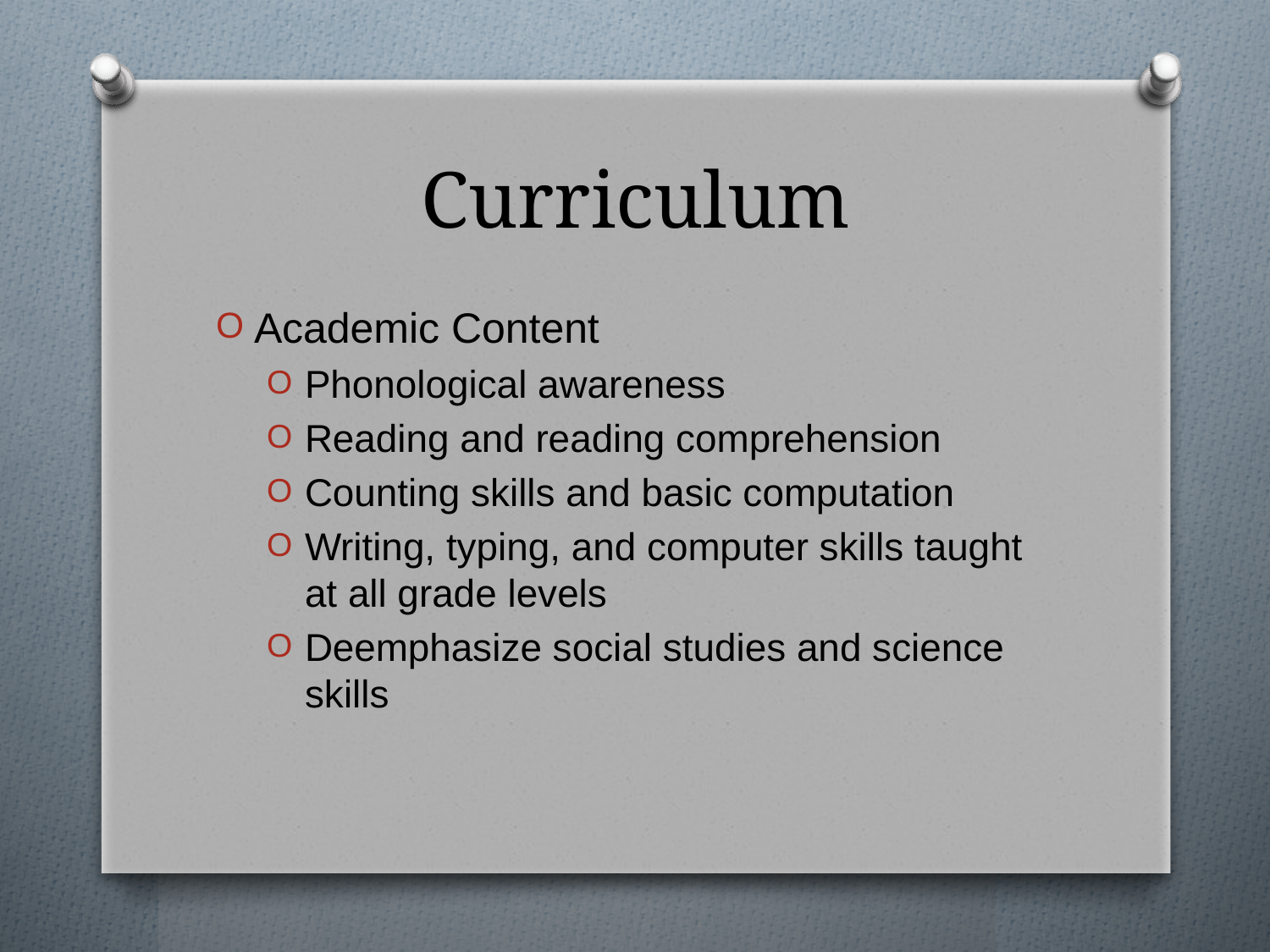

# Curriculum
Academic Content
Phonological awareness
Reading and reading comprehension
Counting skills and basic computation
Writing, typing, and computer skills taught at all grade levels
Deemphasize social studies and science skills